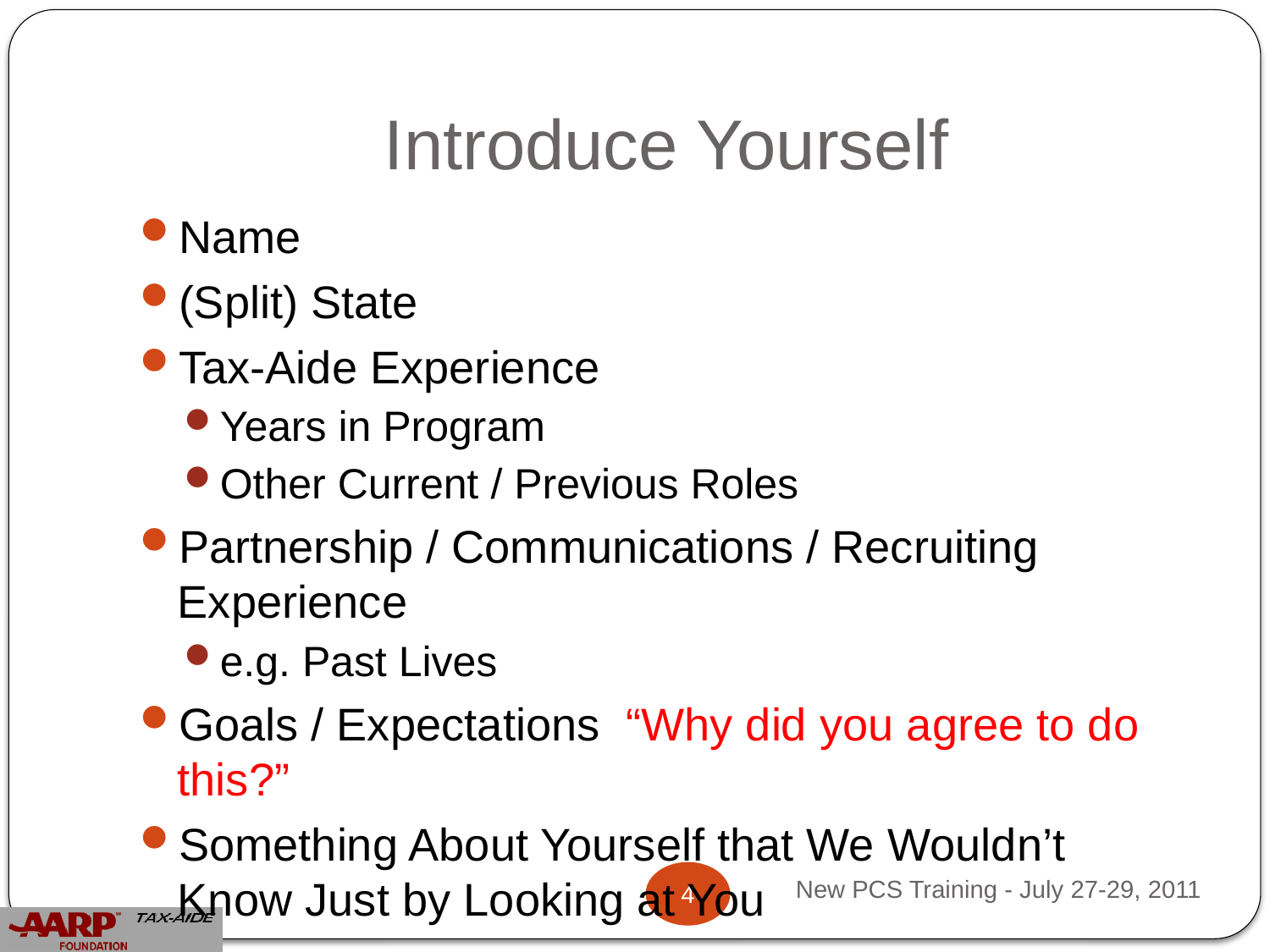

# Introduce Yourself
Name
(Split) State
Tax-Aide Experience
Years in Program
Other Current / Previous Roles
Partnership / Communications / Recruiting Experience
e.g. Past Lives
Goals / Expectations  “Why did you agree to do this?”
Something About Yourself that We Wouldn’t Know Just by Looking at You

New PCS Training - July 27-29, 2011
4